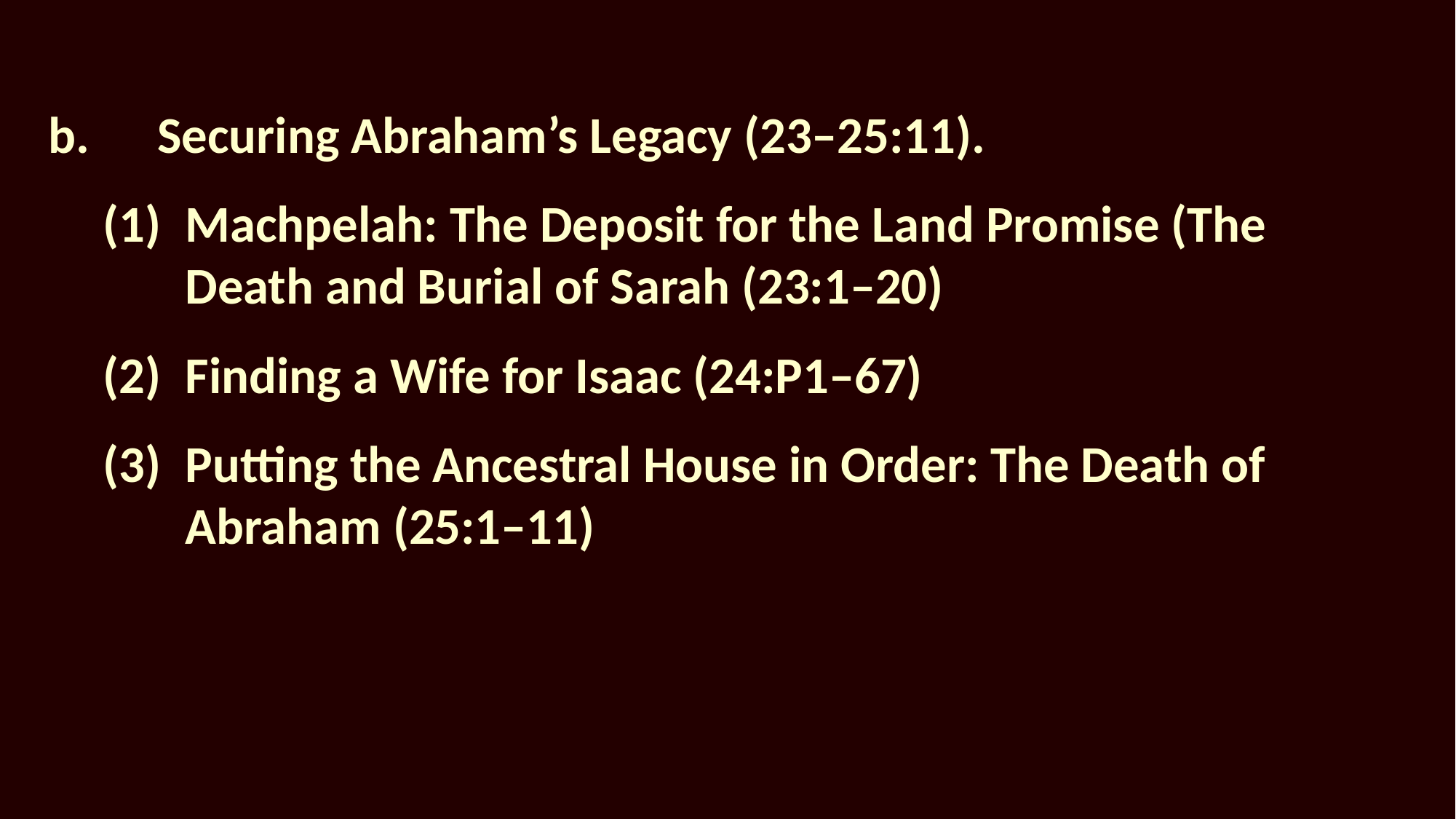

b.	Securing Abraham’s Legacy (23–25:11).
Machpelah: The Deposit for the Land Promise (The Death and Burial of Sarah (23:1–20)
Finding a Wife for Isaac (24:P1–67)
Putting the Ancestral House in Order: The Death of Abraham (25:1–11)